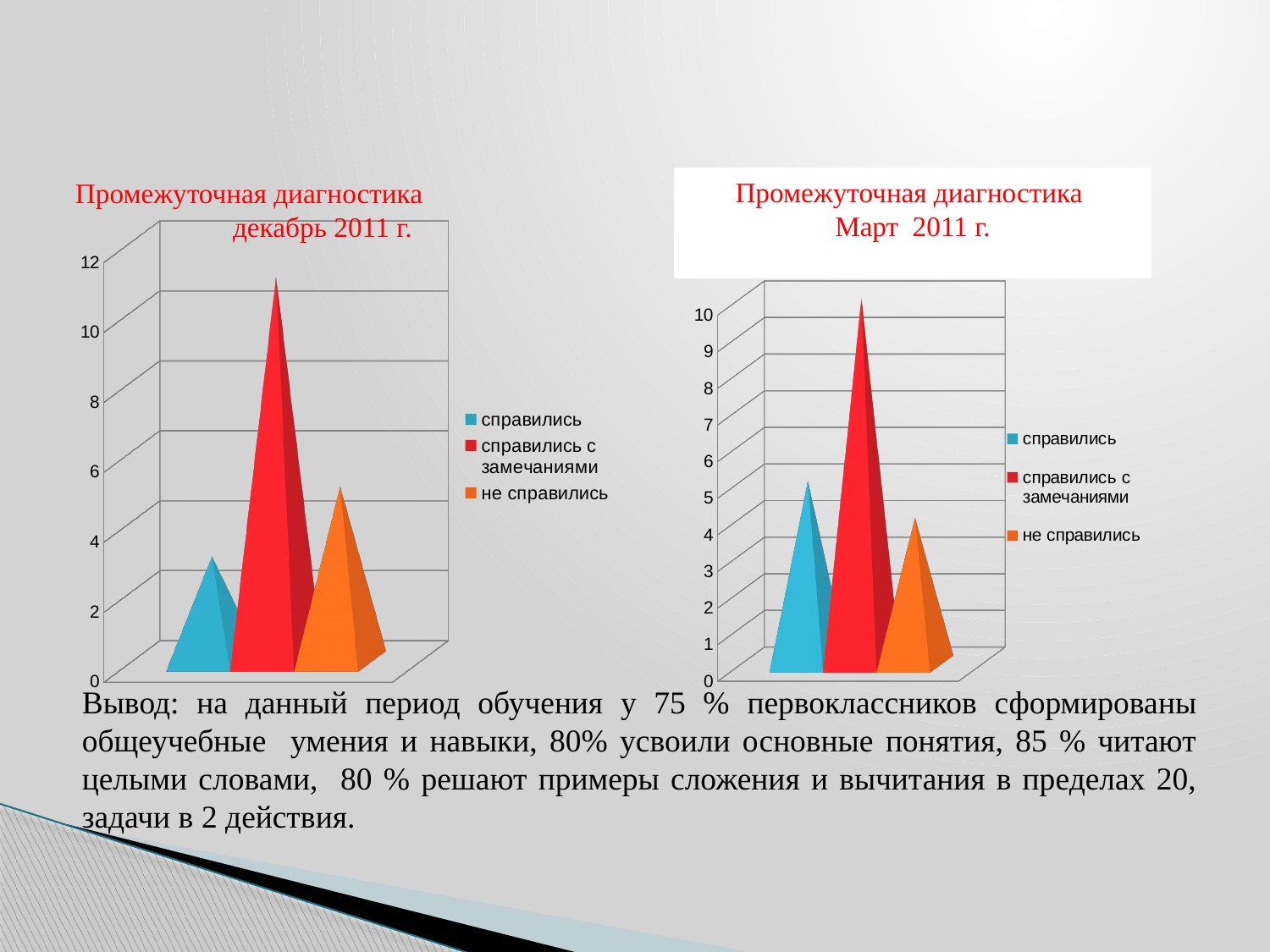

Промежуточная диагностика
декабрь 2011 г.
Промежуточная диагностика
Март  2011 г.

[unsupported chart]

[unsupported chart]

Вывод: на данный период обучения у 75 % первоклассников сформированы общеучебные  умения и навыки, 80% усвоили основные понятия, 85 % читают целыми словами,  80 % решают примеры сложения и вычитания в пределах 20, задачи в 2 действия.